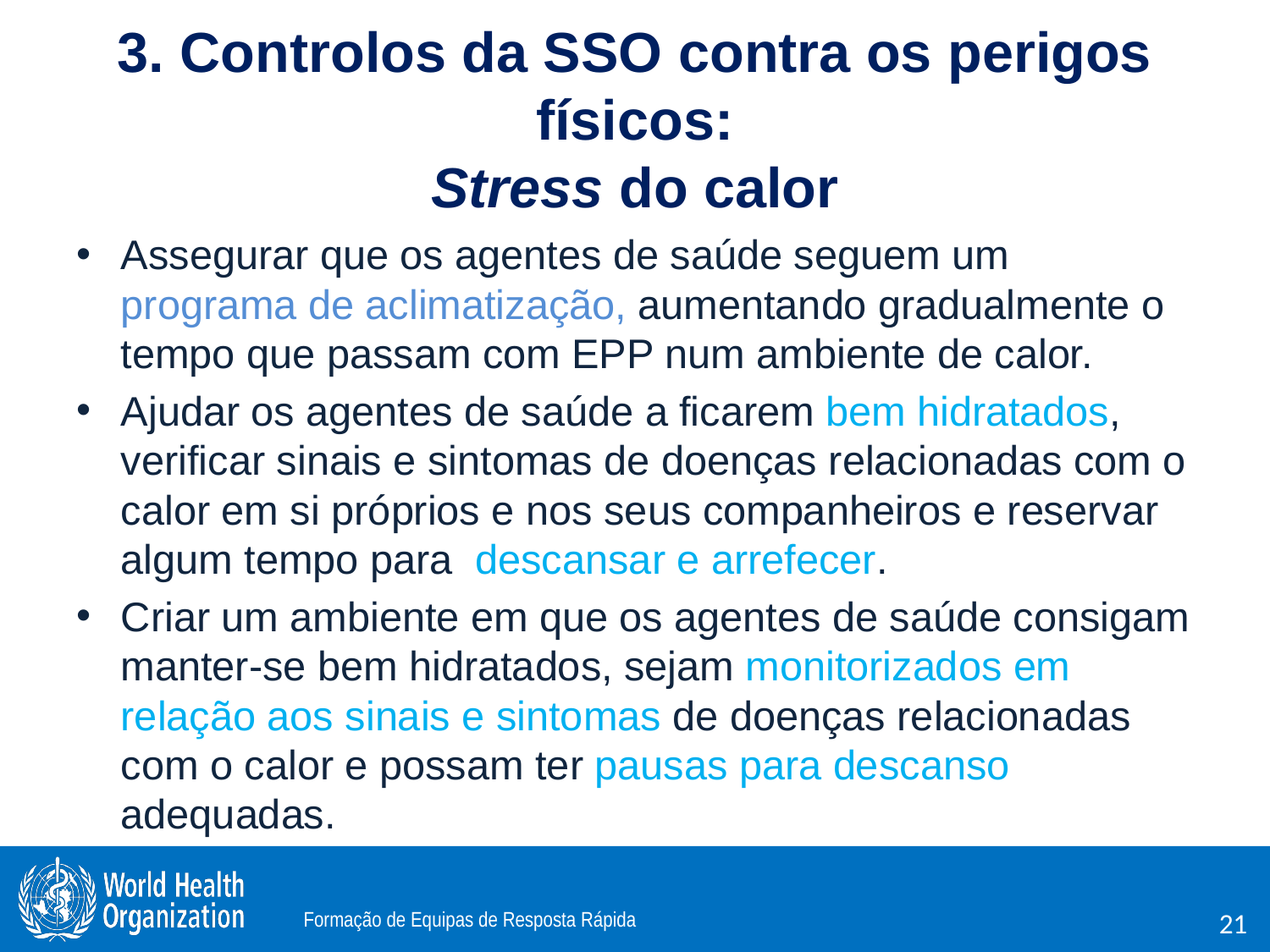

# 3. Controlos da SSO contra os perigos físicos: Stress do calor
Assegurar que os agentes de saúde seguem um programa de aclimatização, aumentando gradualmente o tempo que passam com EPP num ambiente de calor.
Ajudar os agentes de saúde a ficarem bem hidratados, verificar sinais e sintomas de doenças relacionadas com o calor em si próprios e nos seus companheiros e reservar algum tempo para  descansar e arrefecer.
Criar um ambiente em que os agentes de saúde consigam manter-se bem hidratados, sejam monitorizados em relação aos sinais e sintomas de doenças relacionadas com o calor e possam ter pausas para descanso adequadas.